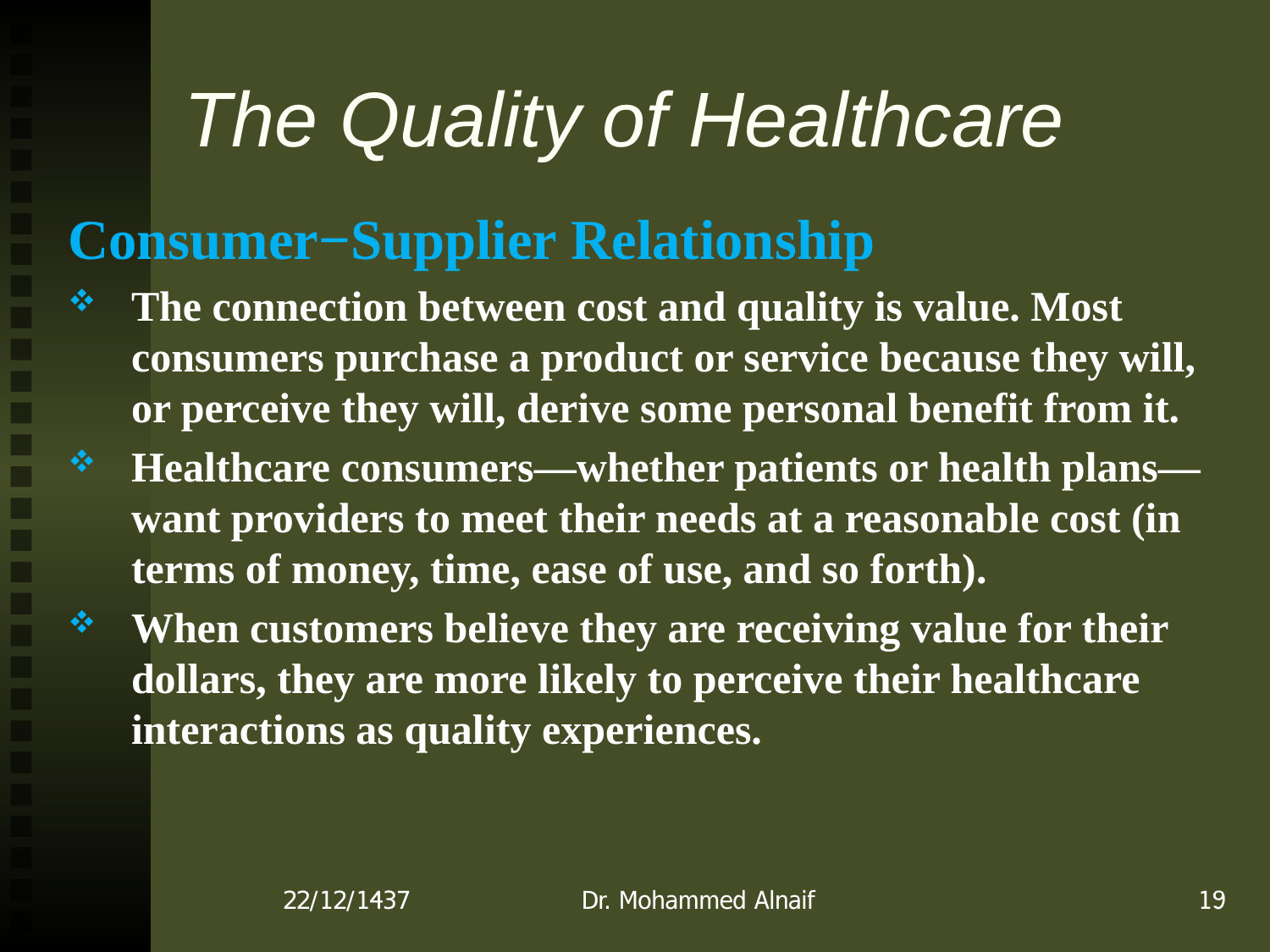

# The Quality of Healthcare
Consumer−Supplier Relationship
The connection between cost and quality is value. Most consumers purchase a product or service because they will, or perceive they will, derive some personal benefit from it.
Healthcare consumers—whether patients or health plans—want providers to meet their needs at a reasonable cost (in terms of money, time, ease of use, and so forth).
When customers believe they are receiving value for their dollars, they are more likely to perceive their healthcare interactions as quality experiences.
22/12/1437
Dr. Mohammed Alnaif
19